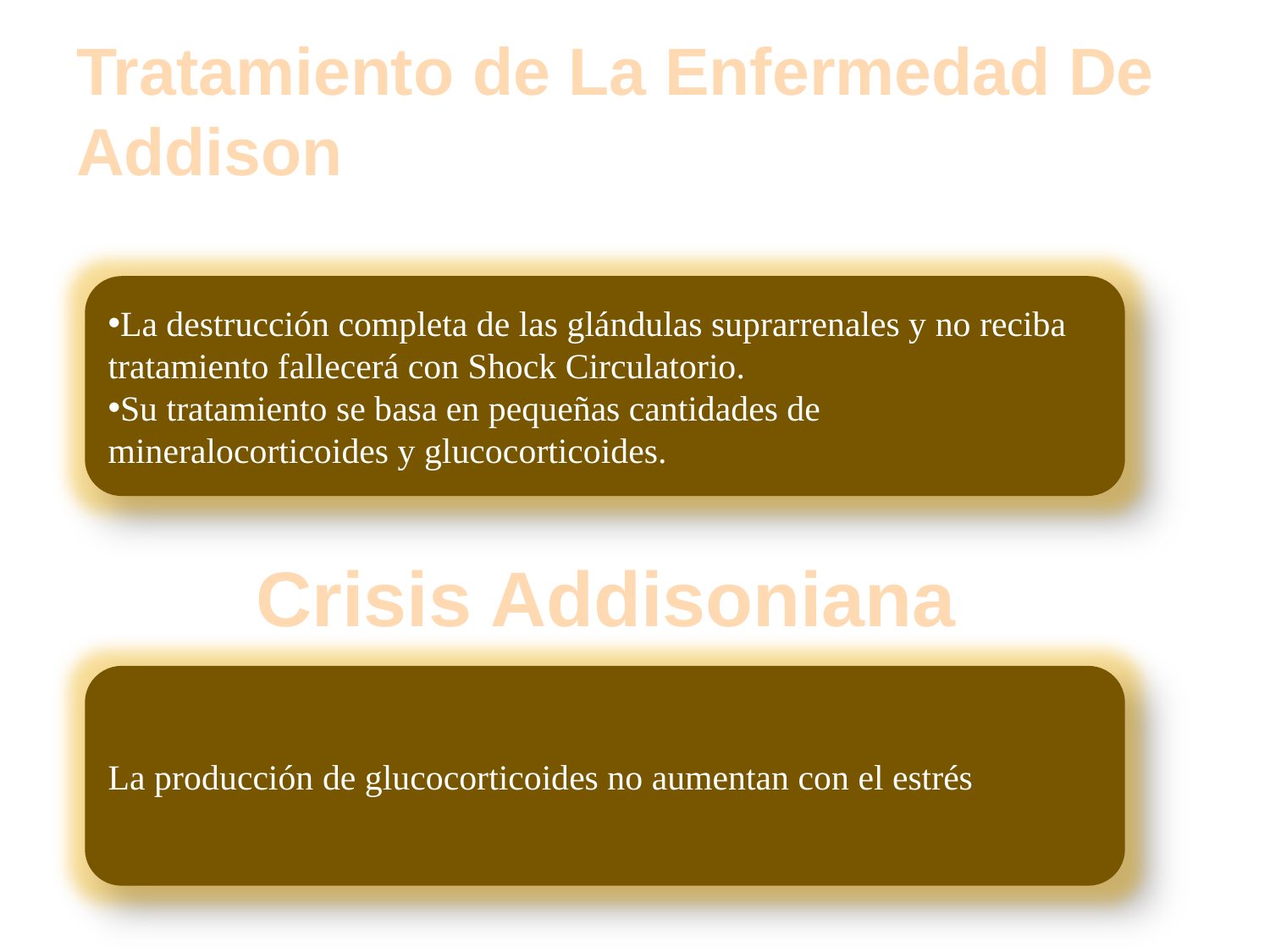

# Tratamiento de La Enfermedad De Addison
La destrucción completa de las glándulas suprarrenales y no reciba tratamiento fallecerá con Shock Circulatorio.
Su tratamiento se basa en pequeñas cantidades de mineralocorticoides y glucocorticoides.
Crisis Addisoniana
La producción de glucocorticoides no aumentan con el estrés